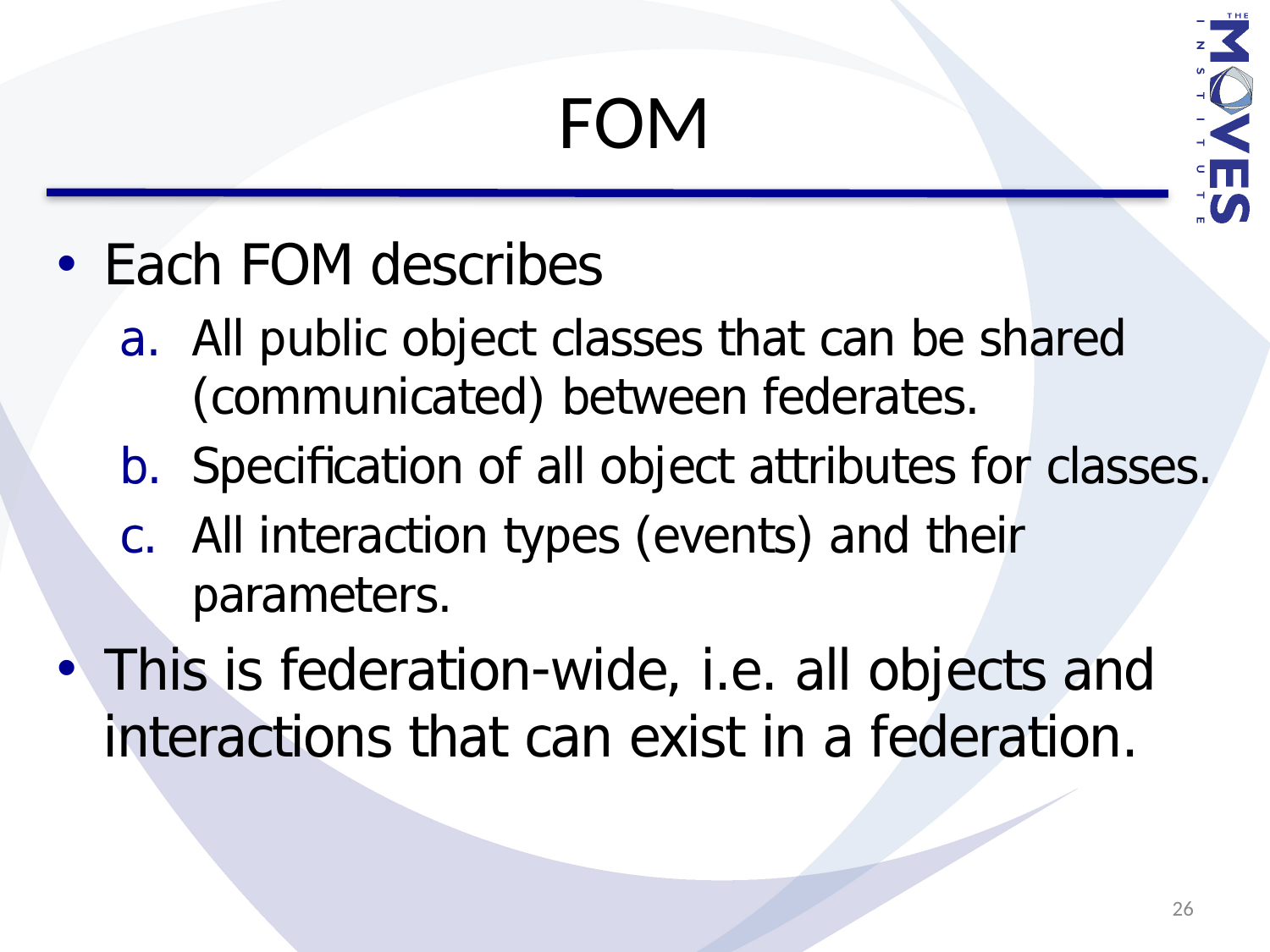

# FOM
Each FOM describes
All public object classes that can be shared (communicated) between federates.
Specification of all object attributes for classes.
All interaction types (events) and their parameters.
This is federation-wide, i.e. all objects and interactions that can exist in a federation.
26